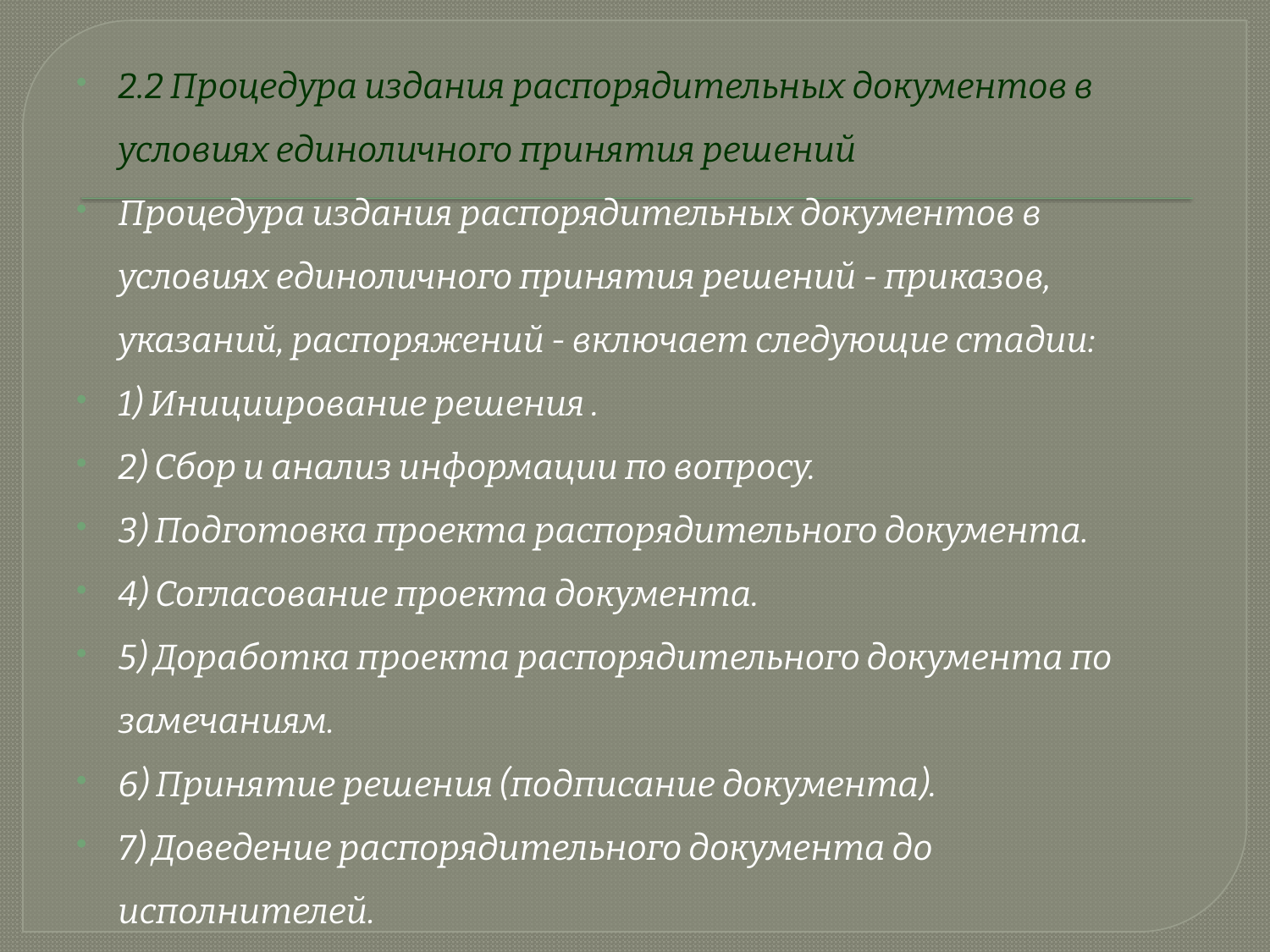

2.2 Процедура издания распорядительных документов в условиях единоличного принятия решений
Процедура издания распорядительных документов в условиях единоличного принятия решений - приказов, указаний, распоряжений - включает следующие стадии:
1) Инициирование решения .
2) Сбор и анализ информации по вопросу.
3) Подготовка проекта распорядительного документа.
4) Согласование проекта документа.
5) Доработка проекта распорядительного документа по замечаниям.
6) Принятие решения (подписание документа).
7) Доведение распорядительного документа до  исполнителей.